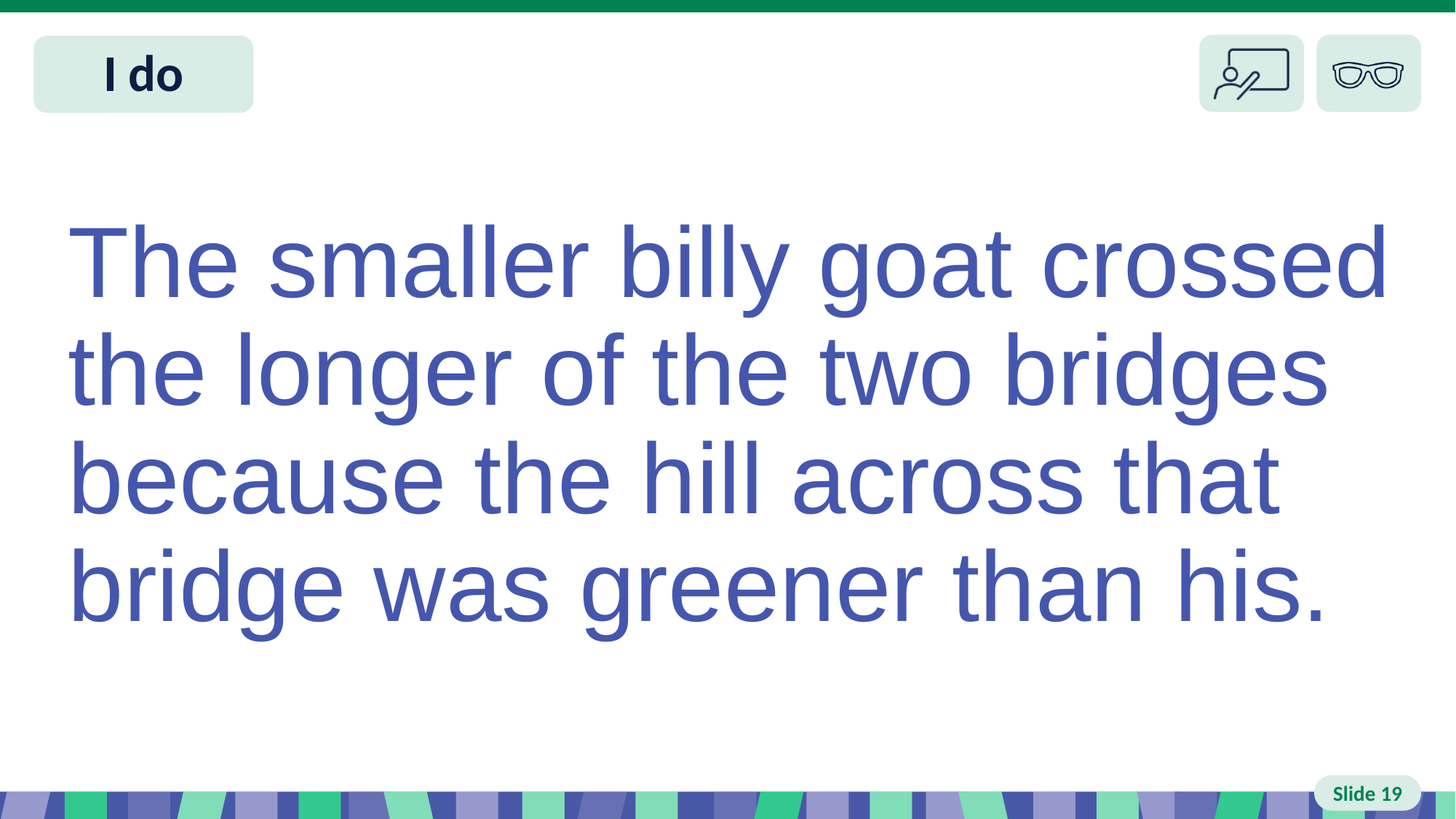

# Slide 19 I do
The smaller billy goat crossed the longer of the two bridges because the hill across that bridge was greener than his.